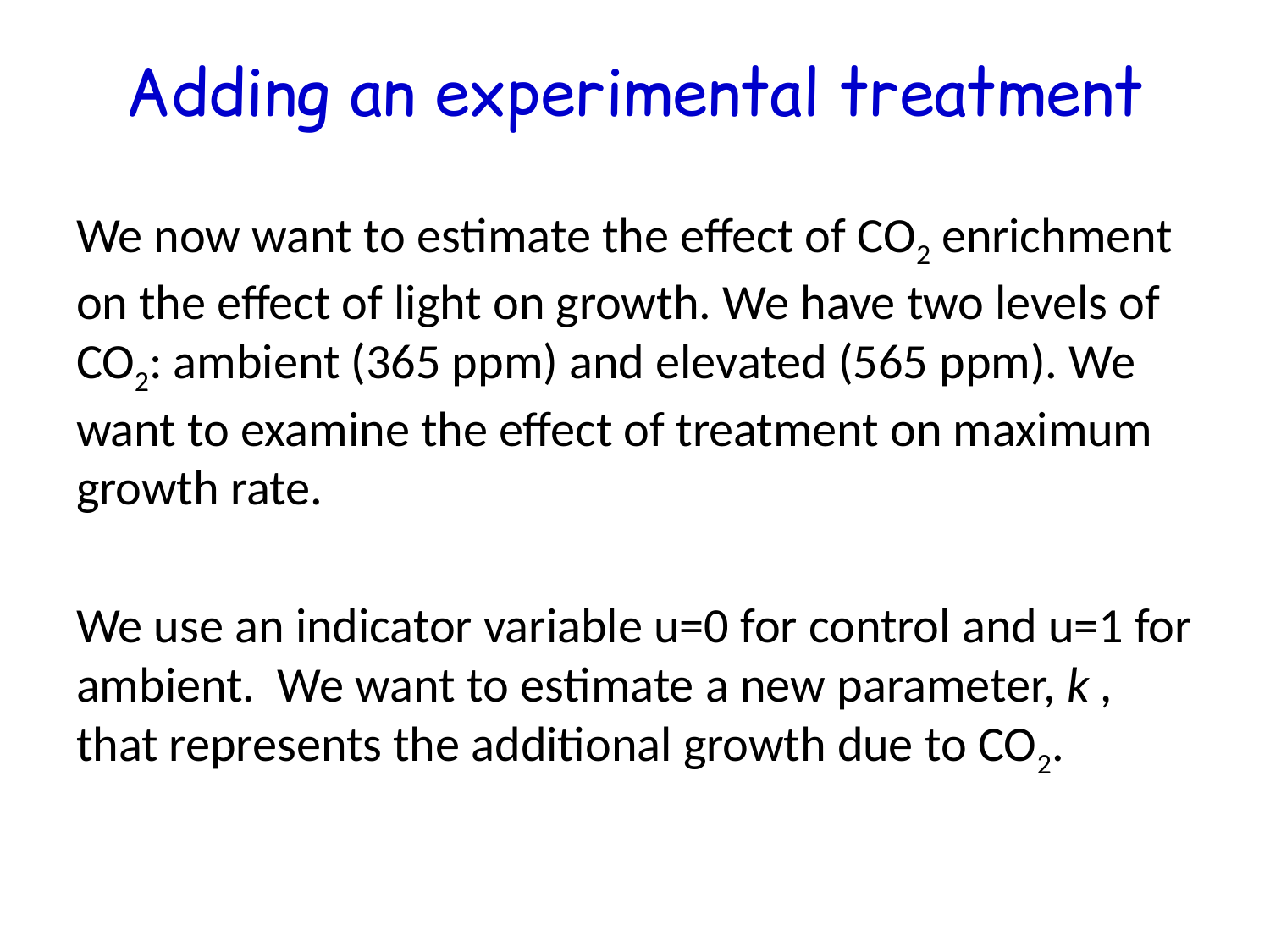

# Adding an experimental treatment
We now want to estimate the effect of CO2 enrichment on the effect of light on growth. We have two levels of CO2: ambient (365 ppm) and elevated (565 ppm). We want to examine the effect of treatment on maximum growth rate.

We use an indicator variable u=0 for control and u=1 for ambient.  We want to estimate a new parameter, k , that represents the additional growth due to CO2.